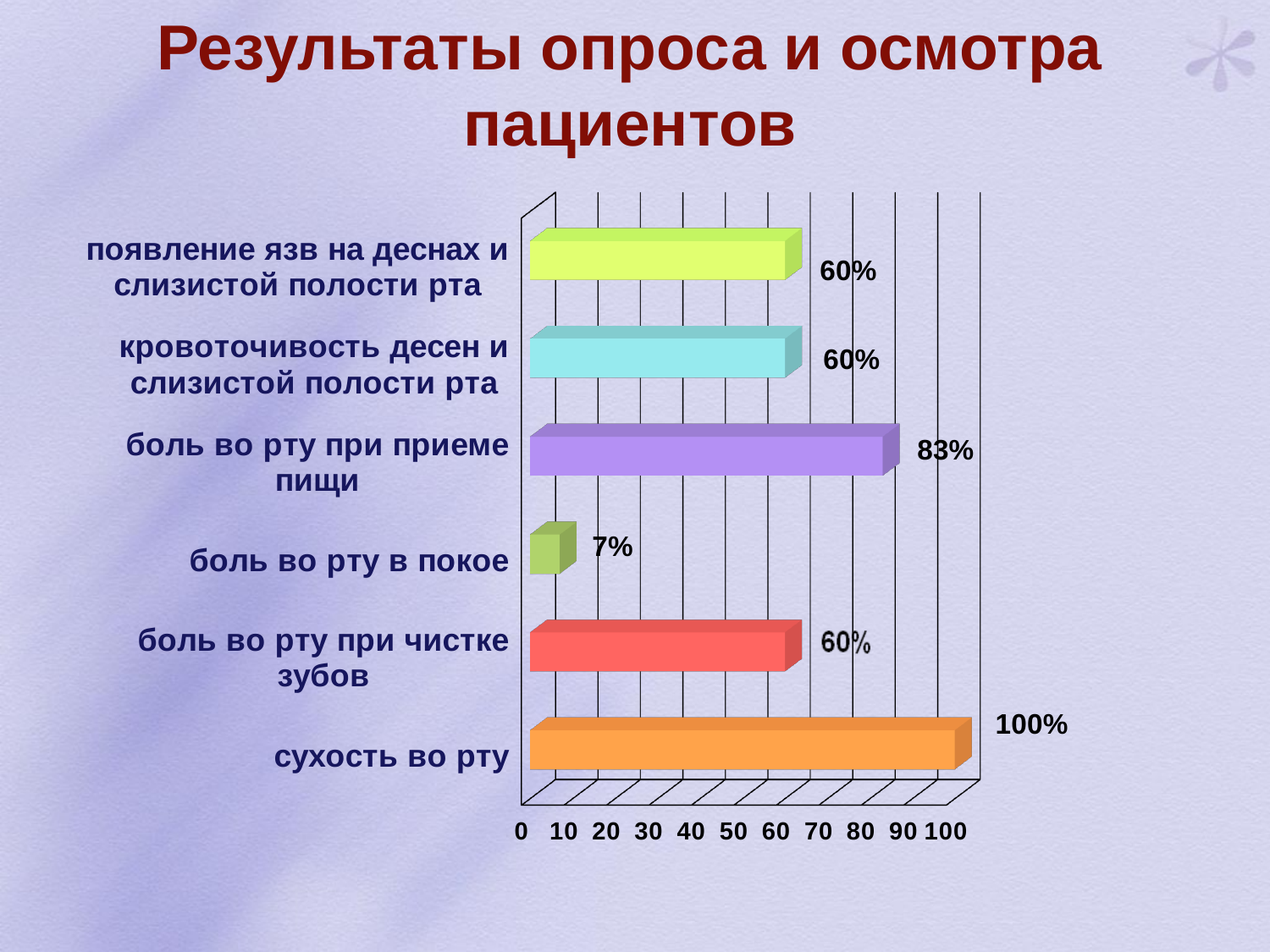

Результаты опроса и осмотра пациентов

[unsupported chart]